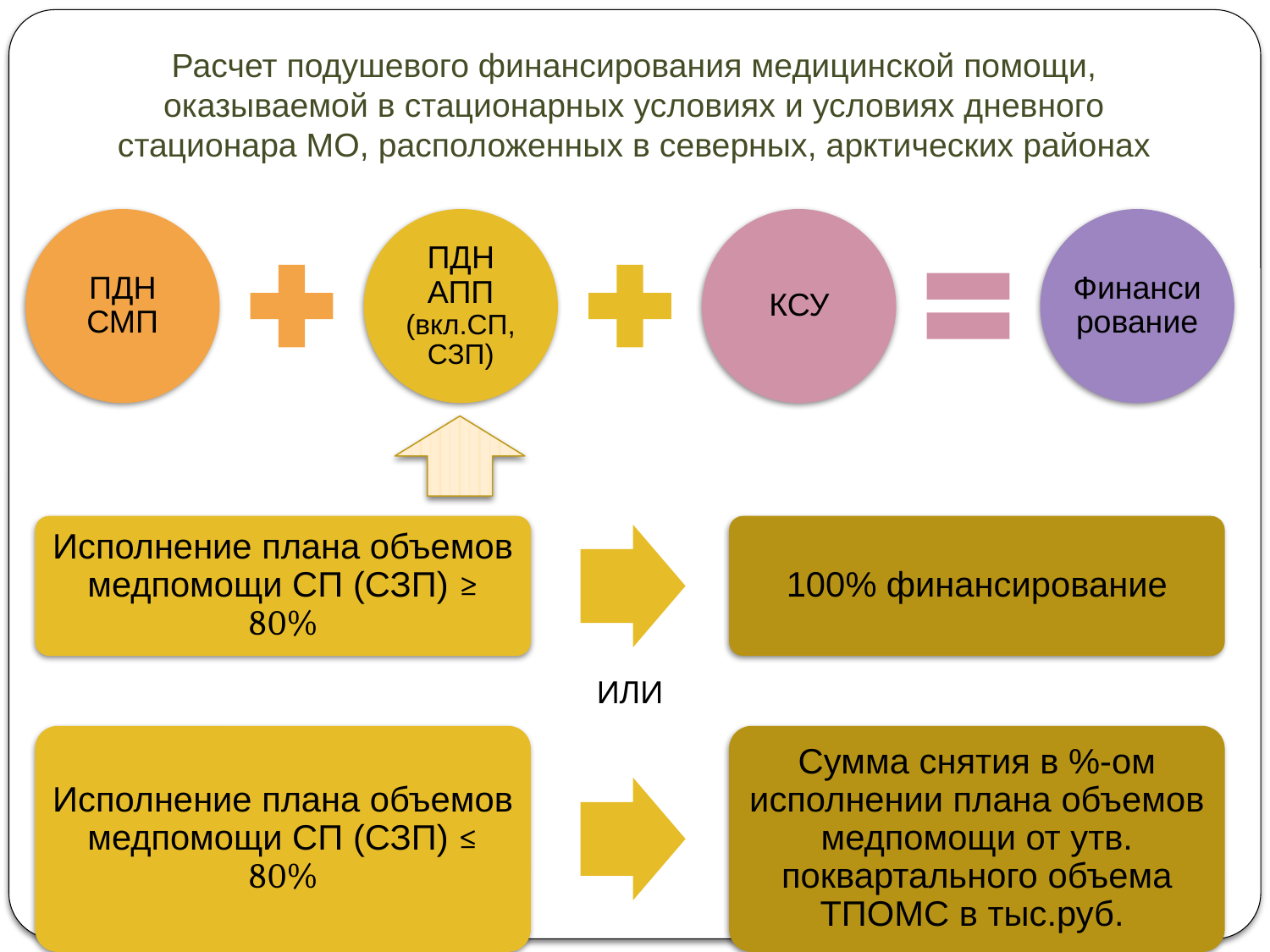

# Расчет подушевого финансирования медицинской помощи, оказываемой в стационарных условиях и условиях дневного стационара МО, расположенных в северных, арктических районах
ПДН СМП

ПДН АПП (вкл.СП, СЗП)

КСУ

Финансирование

Исполнение плана объемов медпомощи СП (СЗП) ≥ 80%

100% финансирование
ИЛИ
Исполнение плана объемов медпомощи СП (СЗП) ≤ 80%

Сумма снятия в %-ом исполнении плана объемов медпомощи от утв. поквартального объема ТПОМС в тыс.руб.